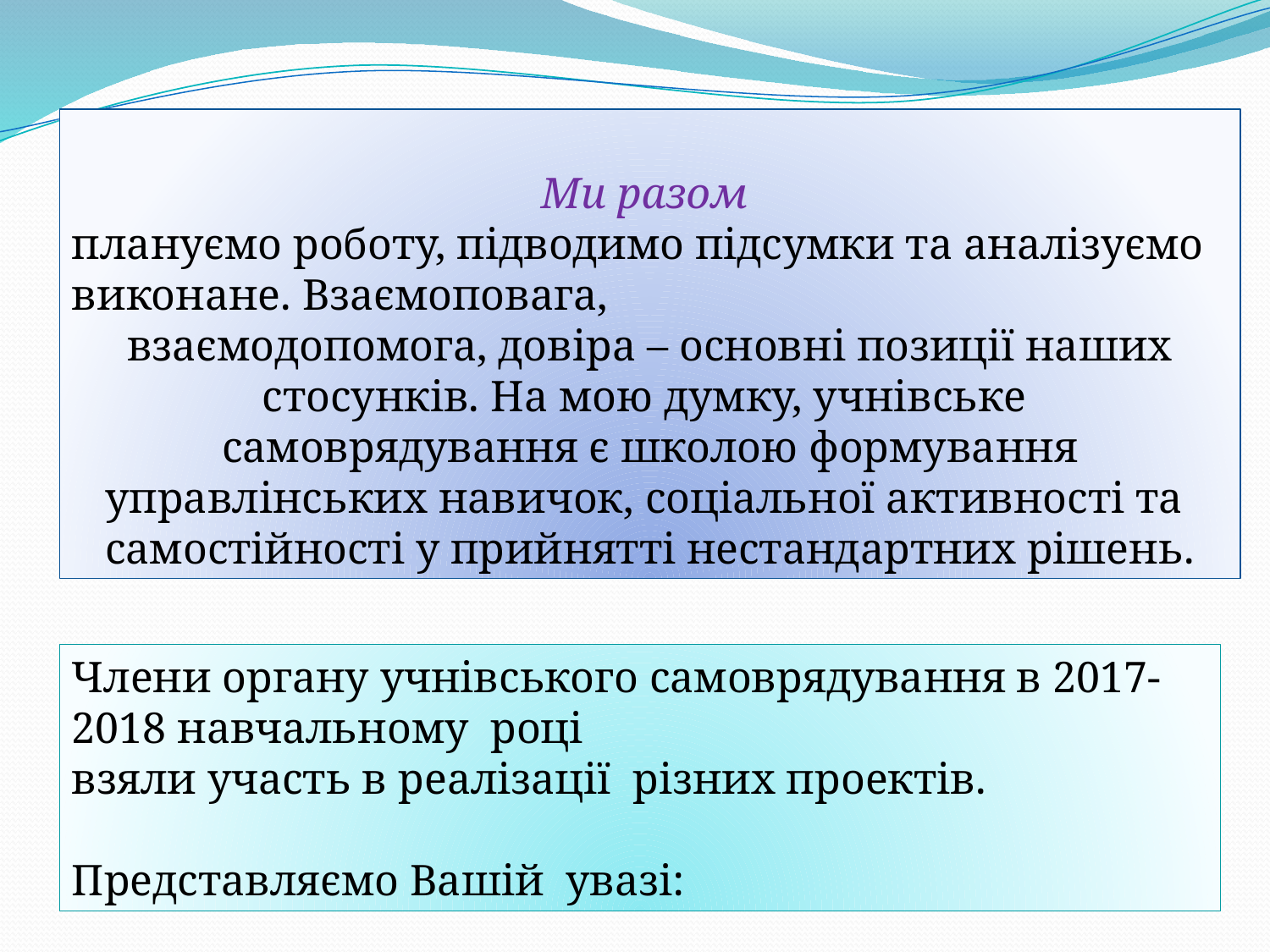

Ми разом
плануємо роботу, підводимо підсумки та аналізуємо виконане. Взаємоповага,
взаємодопомога, довіра – основні позиції наших стосунків. На мою думку, учнівське
самоврядування є школою формування управлінських навичок, соціальної активності та
самостійності у прийнятті нестандартних рішень.
Члени органу учнівського самоврядування в 2017-2018 навчальному  році
взяли участь в реалізації  різних проектів.

Представляємо Вашій  увазі: